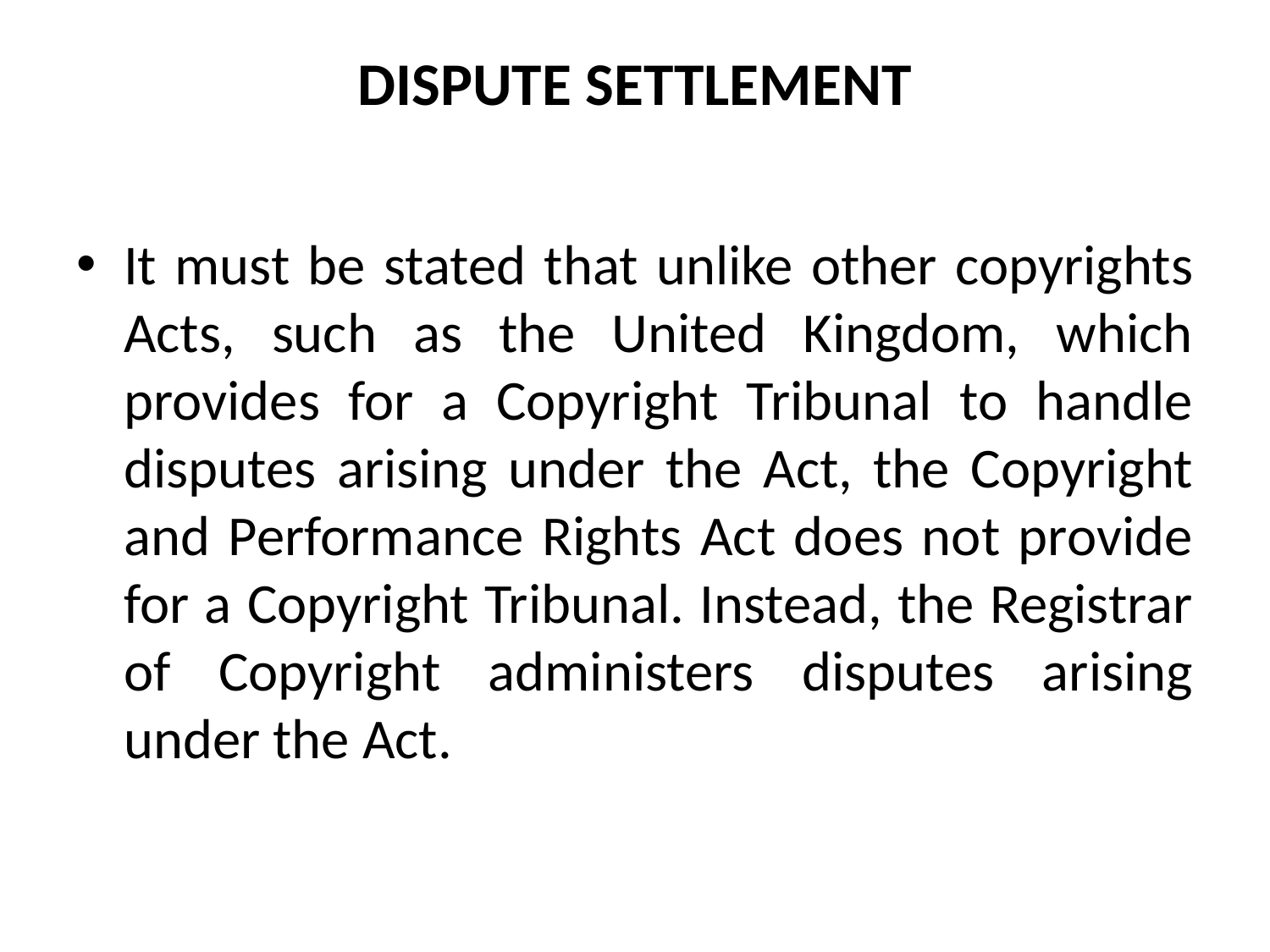

# DISPUTE SETTLEMENT
It must be stated that unlike other copyrights Acts, such as the United Kingdom, which provides for a Copyright Tribunal to handle disputes arising under the Act, the Copyright and Performance Rights Act does not provide for a Copyright Tribunal. Instead, the Registrar of Copyright administers disputes arising under the Act.